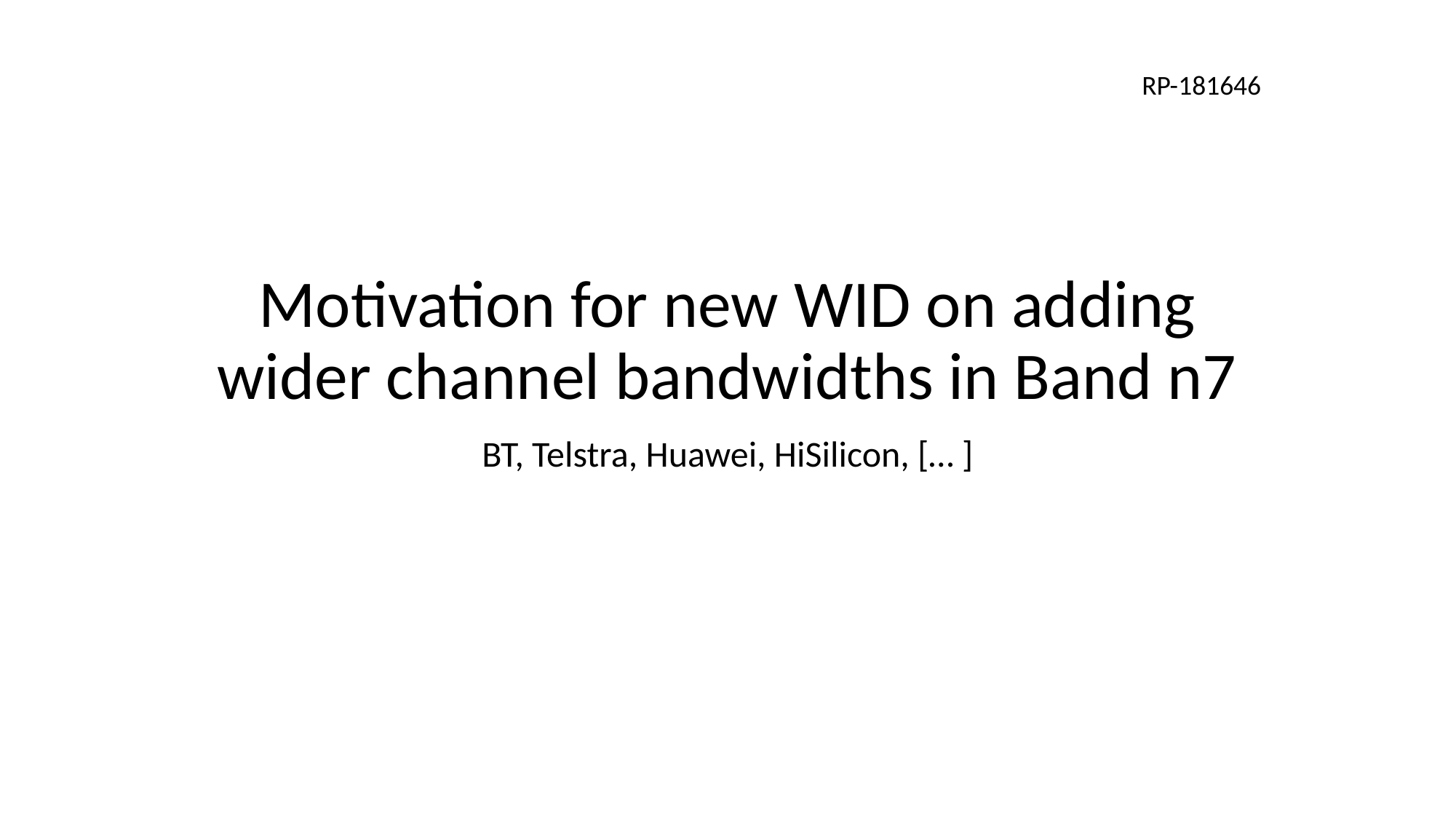

RP-181646
# Motivation for new WID on adding wider channel bandwidths in Band n7
BT, Telstra, Huawei, HiSilicon, [… ]